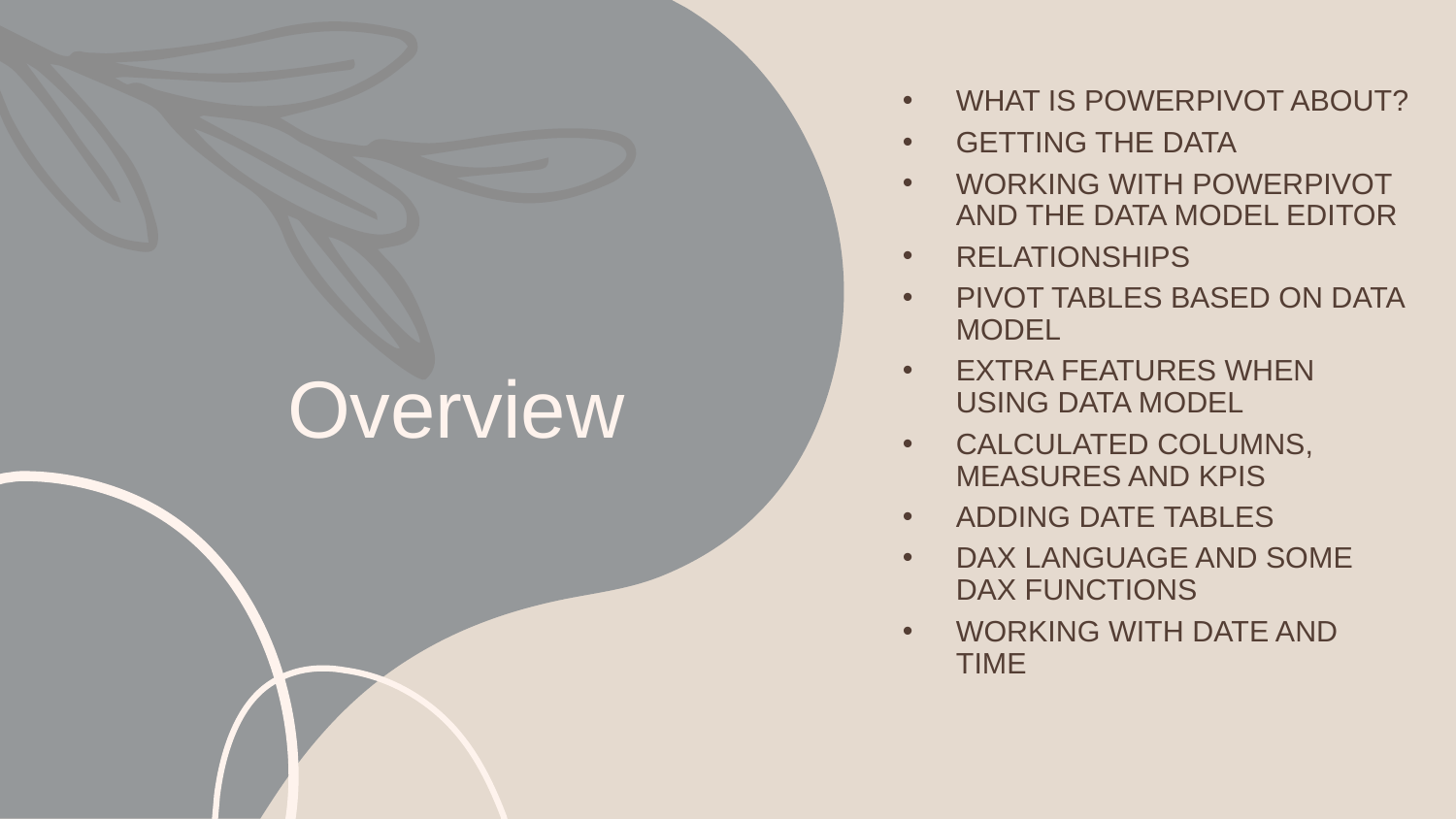

What is PowerPivot about?
Getting the data
Working with PowerPivot and the Data Model Editor
Relationships
Pivot tables based on data model
Extra features when using data model
Calculated columns, measures and KPIs
Adding Date Tables
DAX language and some DAX functions
Working with Date and time

# Overview